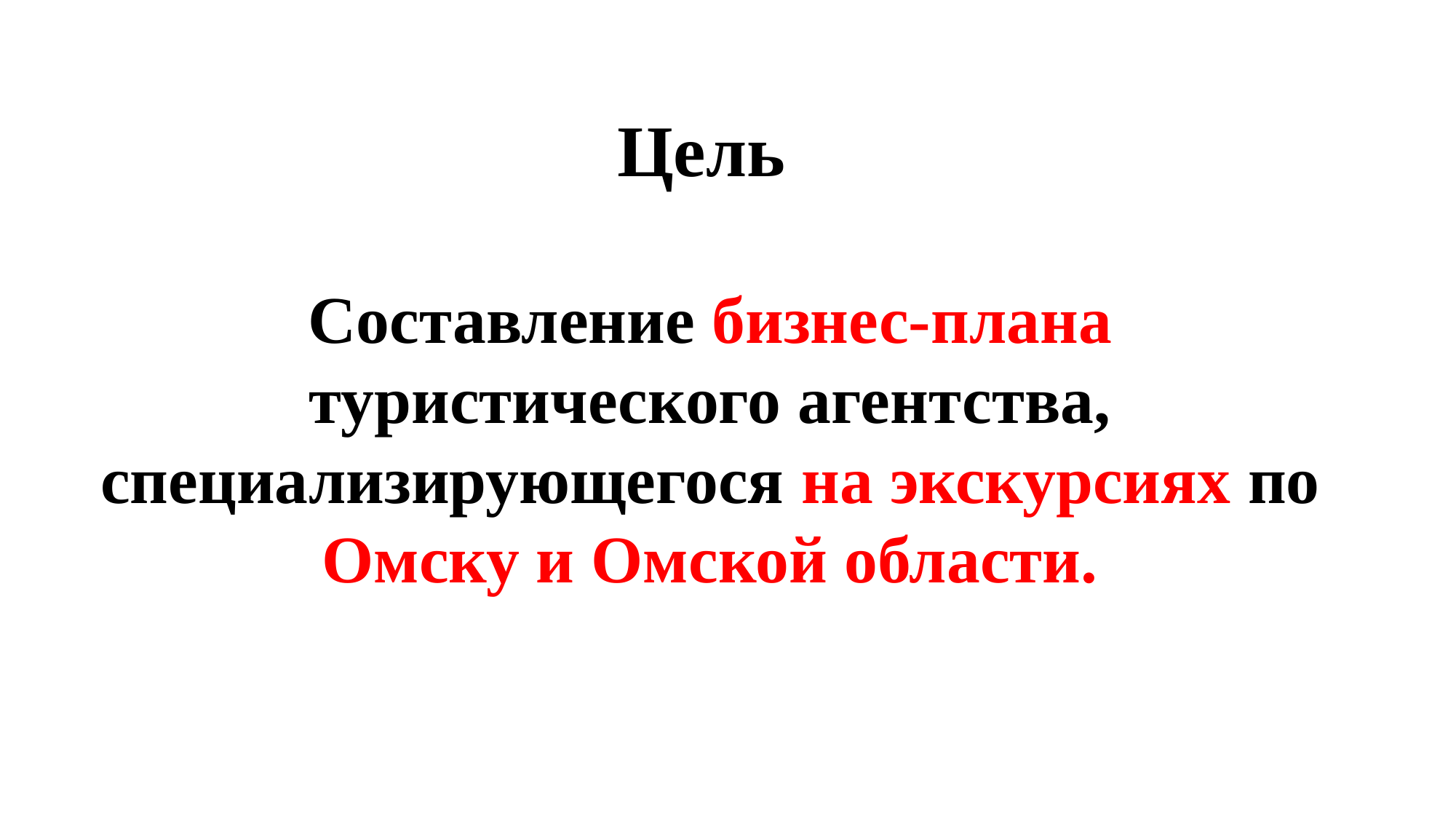

Цель

Составление бизнес-плана туристического агентства, специализирующегося на экскурсиях по Омску и Омской области.